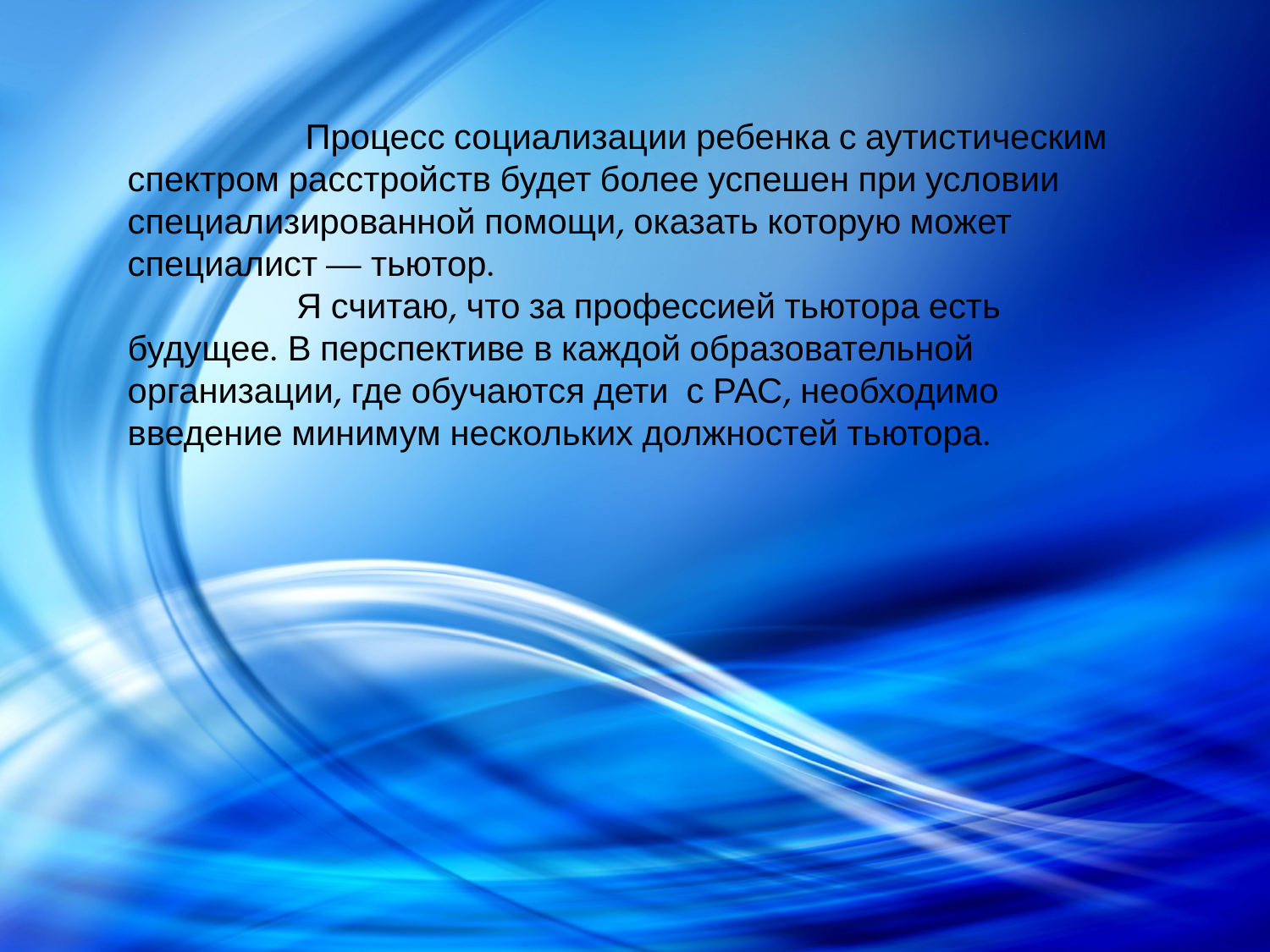

Процесс социализации ребенка с аутистическим спектром расстройств будет более успешен при условии специализированной помощи, оказать которую может специалист — тьютор.
                   Я считаю, что за профессией тьютора есть будущее. В перспективе в каждой образовательной организации, где обучаются дети  с РАС, необходимо введение минимум нескольких должностей тьютора.